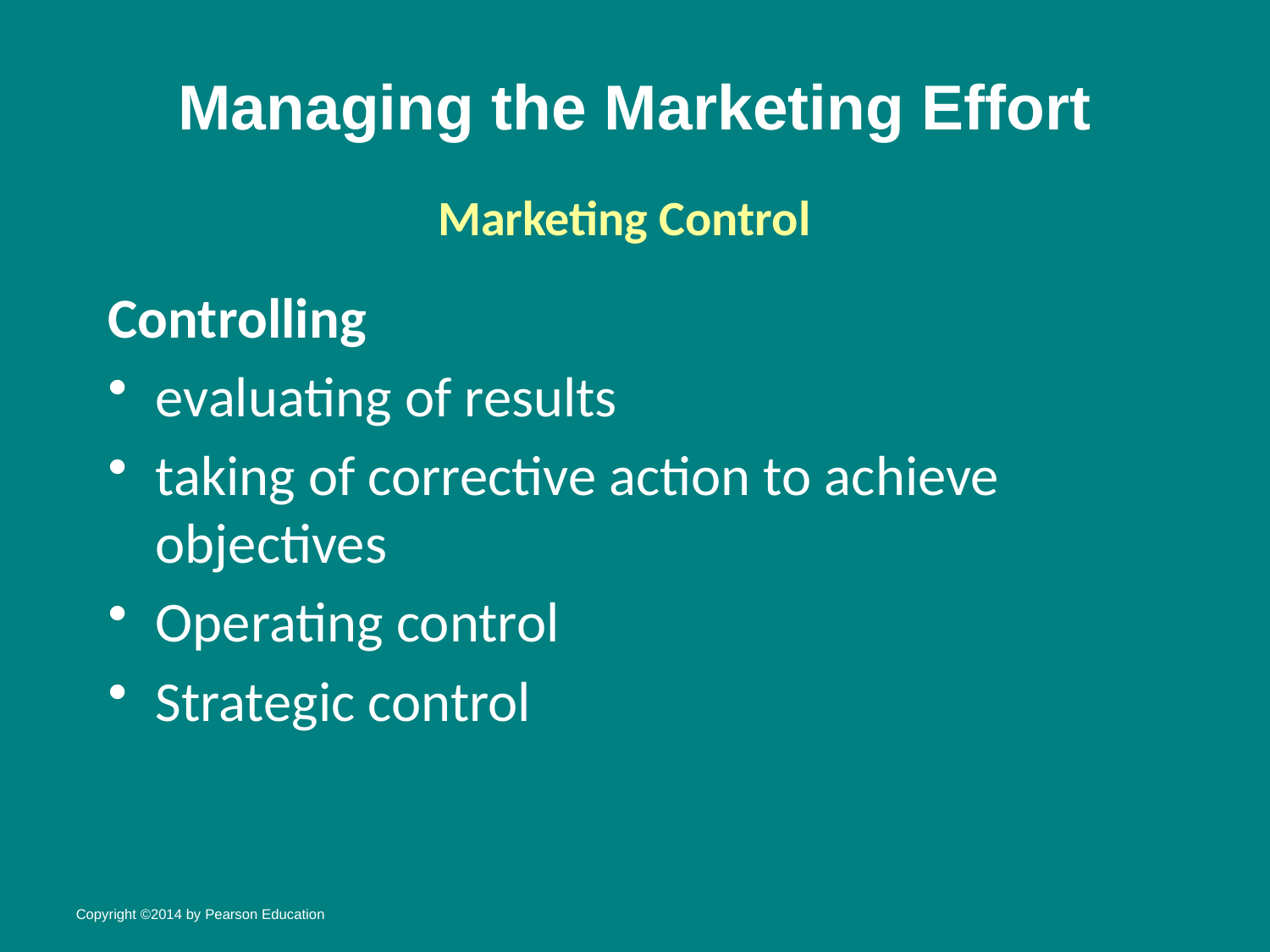

# Managing the Marketing Effort
Marketing Control

Controlling
evaluating of results
taking of corrective action to achieve objectives
Operating control
Strategic control

Copyright ©2014 by Pearson Education